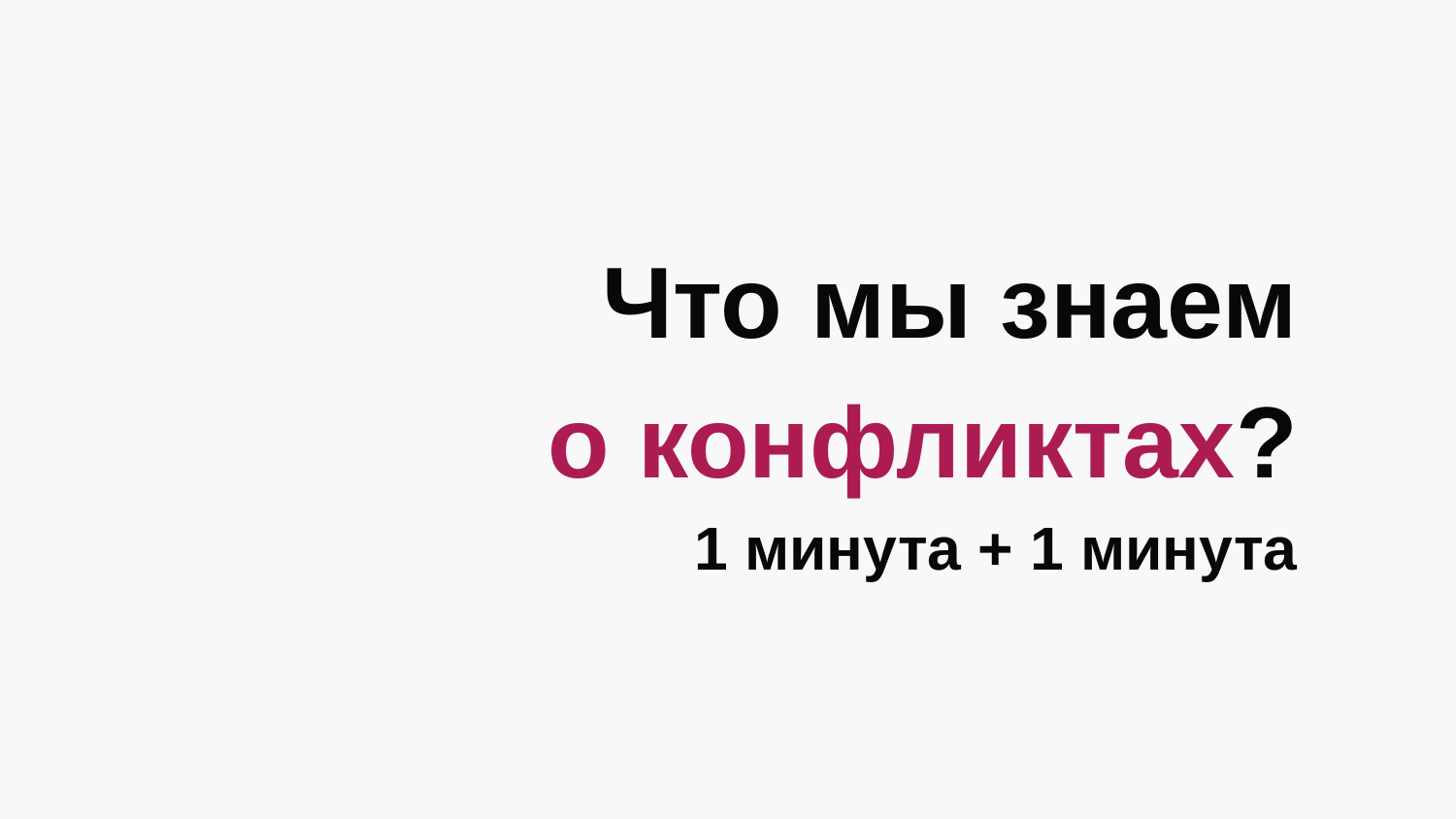

# Что мы знаем о конфликтах? 1 минута + 1 минута